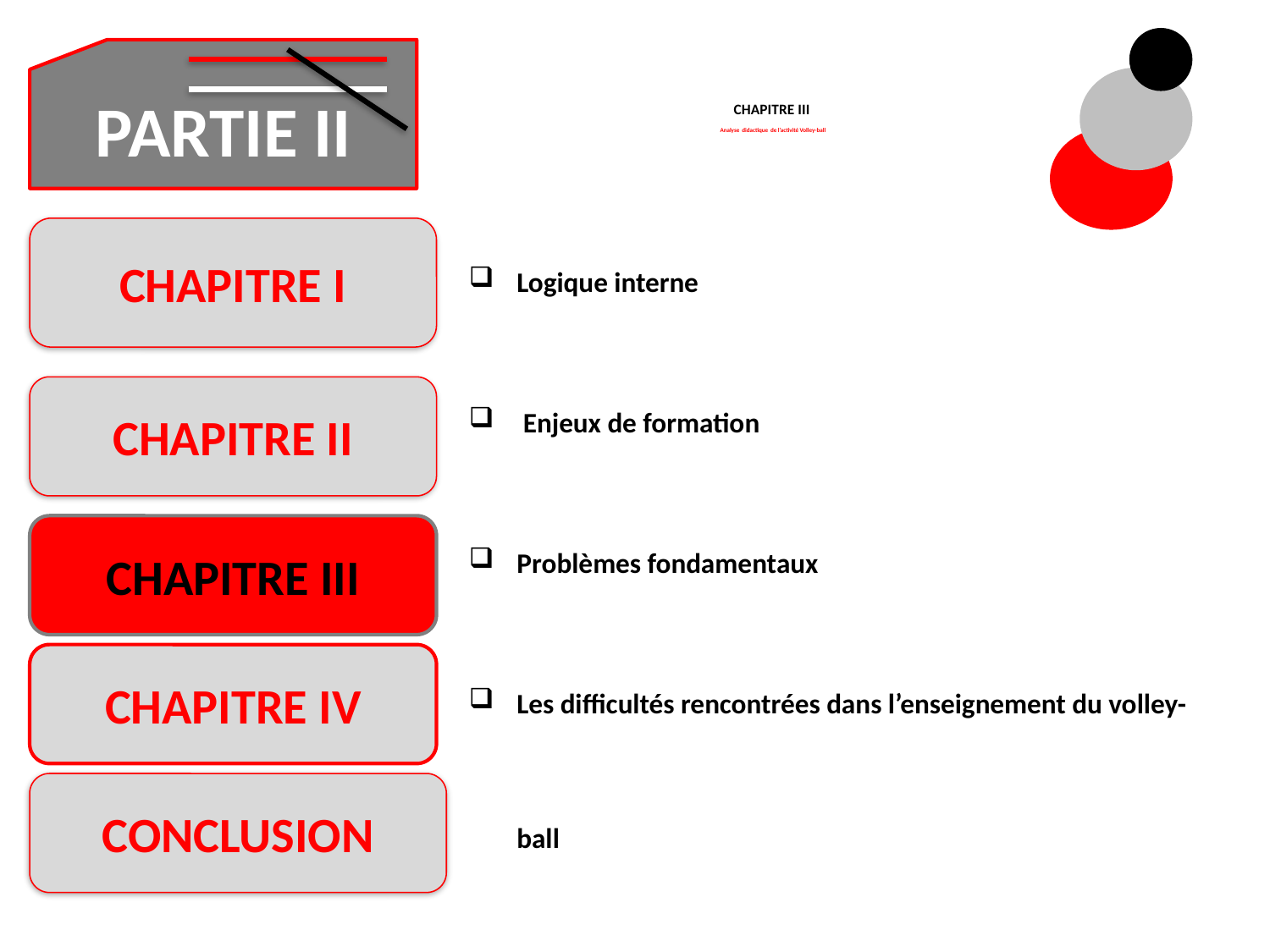

# CHAPITRE III Analyse  didactique  de l’activité Volley-ball
PARTIE II

CHAPITRE I

Logique interne
 Enjeux de formation
Problèmes fondamentaux
Les difficultés rencontrées dans l’enseignement du volley-ball

CHAPITRE II
CHAPITRE III
CHAPITRE IV
CONCLUSION